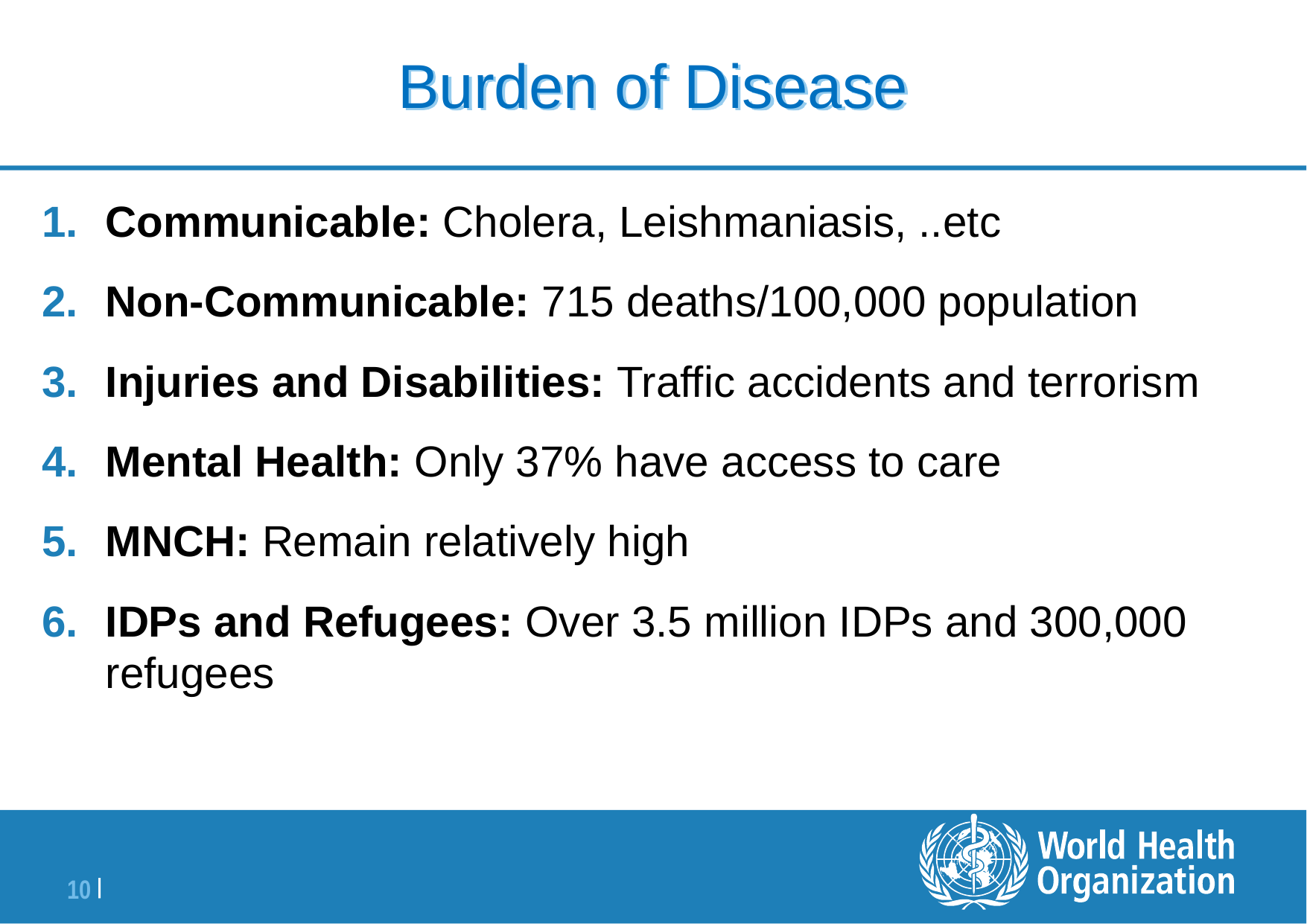

# Burden of Disease
Communicable: Cholera, Leishmaniasis, ..etc
Non-Communicable: 715 deaths/100,000 population
Injuries and Disabilities: Traffic accidents and terrorism
Mental Health: Only 37% have access to care
MNCH: Remain relatively high
IDPs and Refugees: Over 3.5 million IDPs and 300,000 refugees